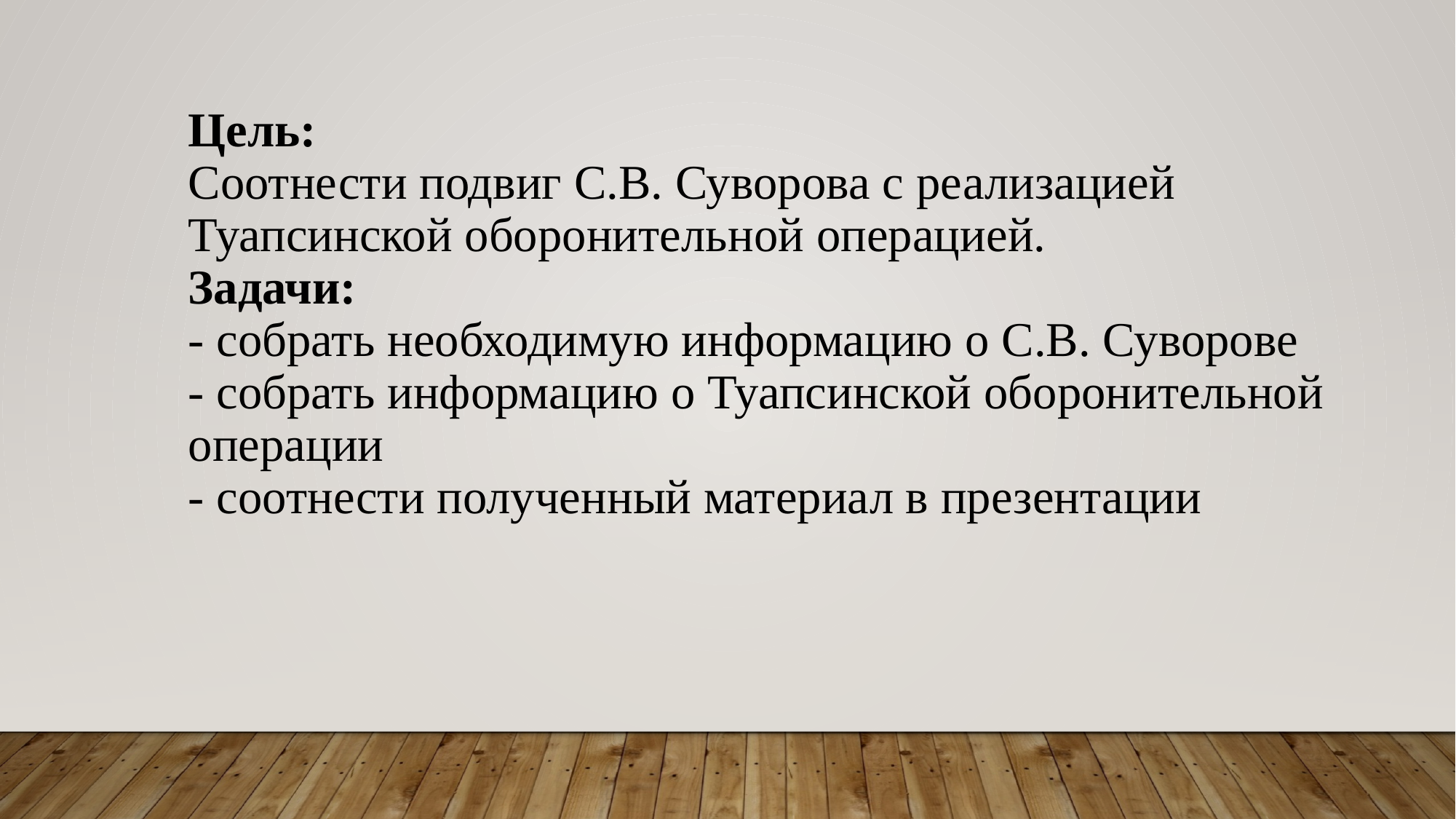

# Цель: Соотнести подвиг С.В. Суворова с реализацией Туапсинской оборонительной операцией. Задачи: - собрать необходимую информацию о С.В. Суворове - собрать информацию о Туапсинской оборонительной операции - соотнести полученный материал в презентации